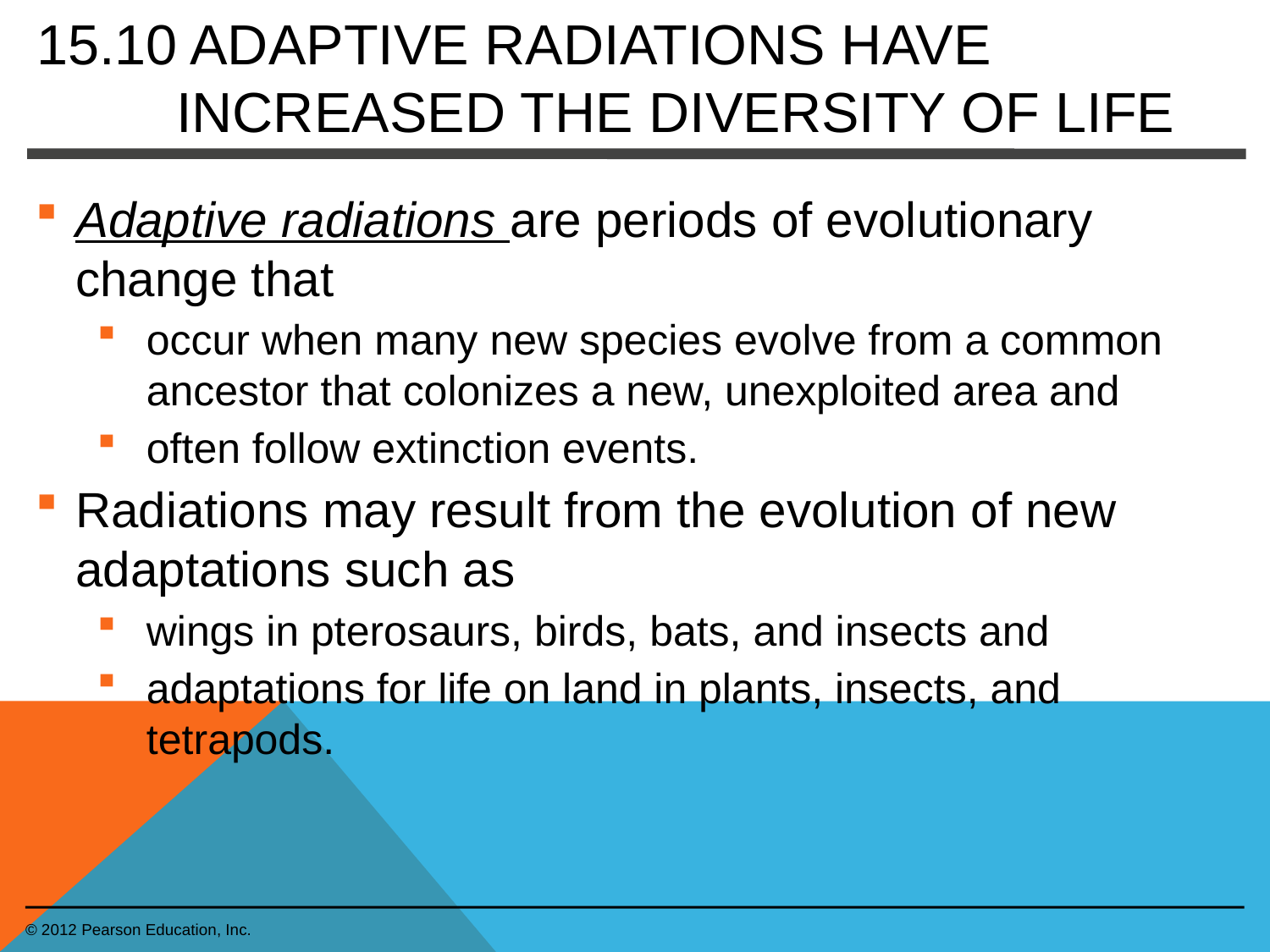

15.10 Adaptive radiations have increased the diversity of life
0

Adaptive radiations are periods of evolutionary change that
occur when many new species evolve from a common ancestor that colonizes a new, unexploited area and
often follow extinction events.
Radiations may result from the evolution of new adaptations such as
wings in pterosaurs, birds, bats, and insects and
adaptations for life on land in plants, insects, and tetrapods.

© 2012 Pearson Education, Inc.